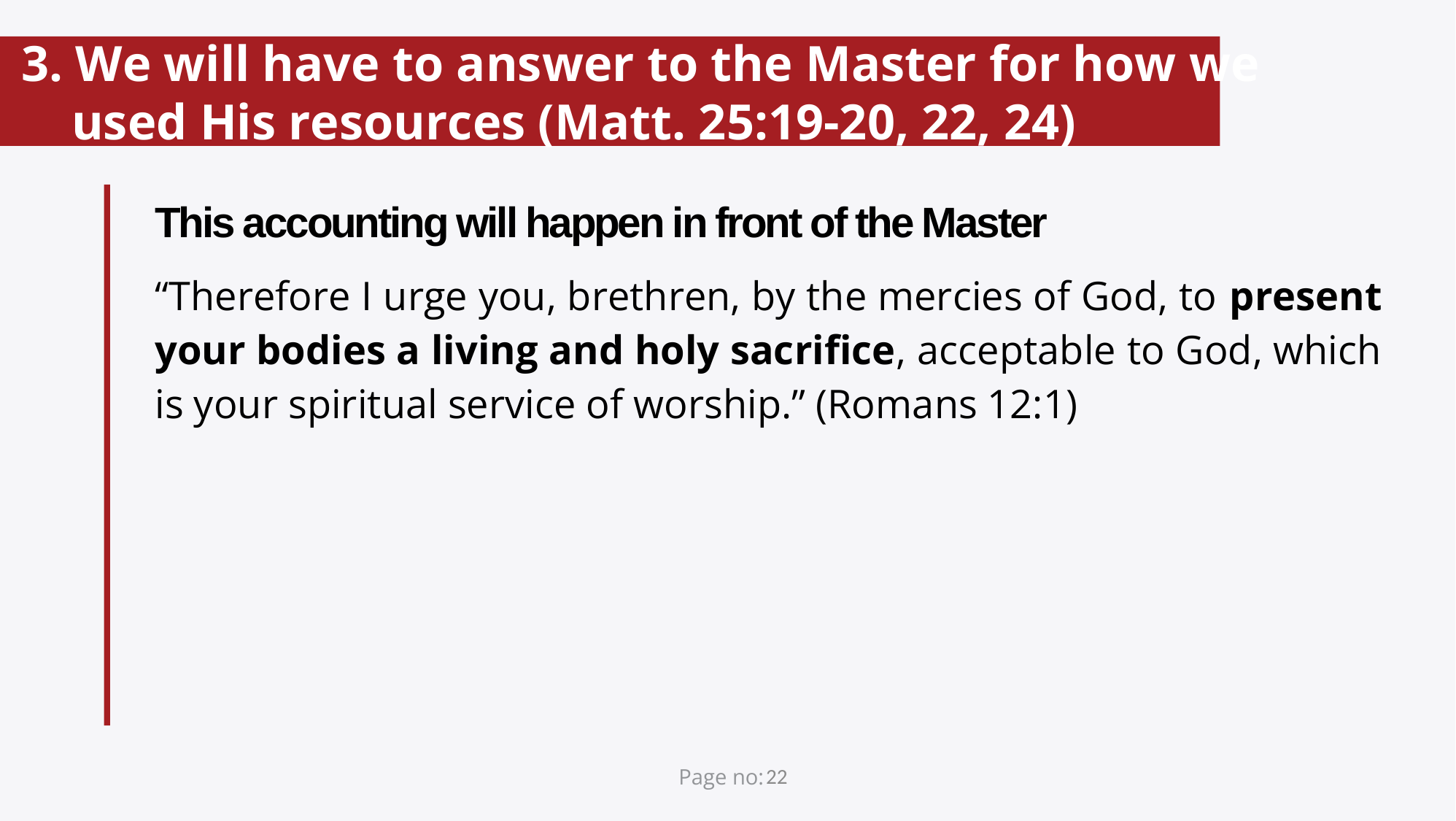

# 3. We will have to answer to the Master for how we used His resources (Matt. 25:19-20, 22, 24)
This accounting will happen in front of the Master
“Therefore I urge you, brethren, by the mercies of God, to present your bodies a living and holy sacrifice, acceptable to God, which is your spiritual service of worship.” (Romans 12:1)